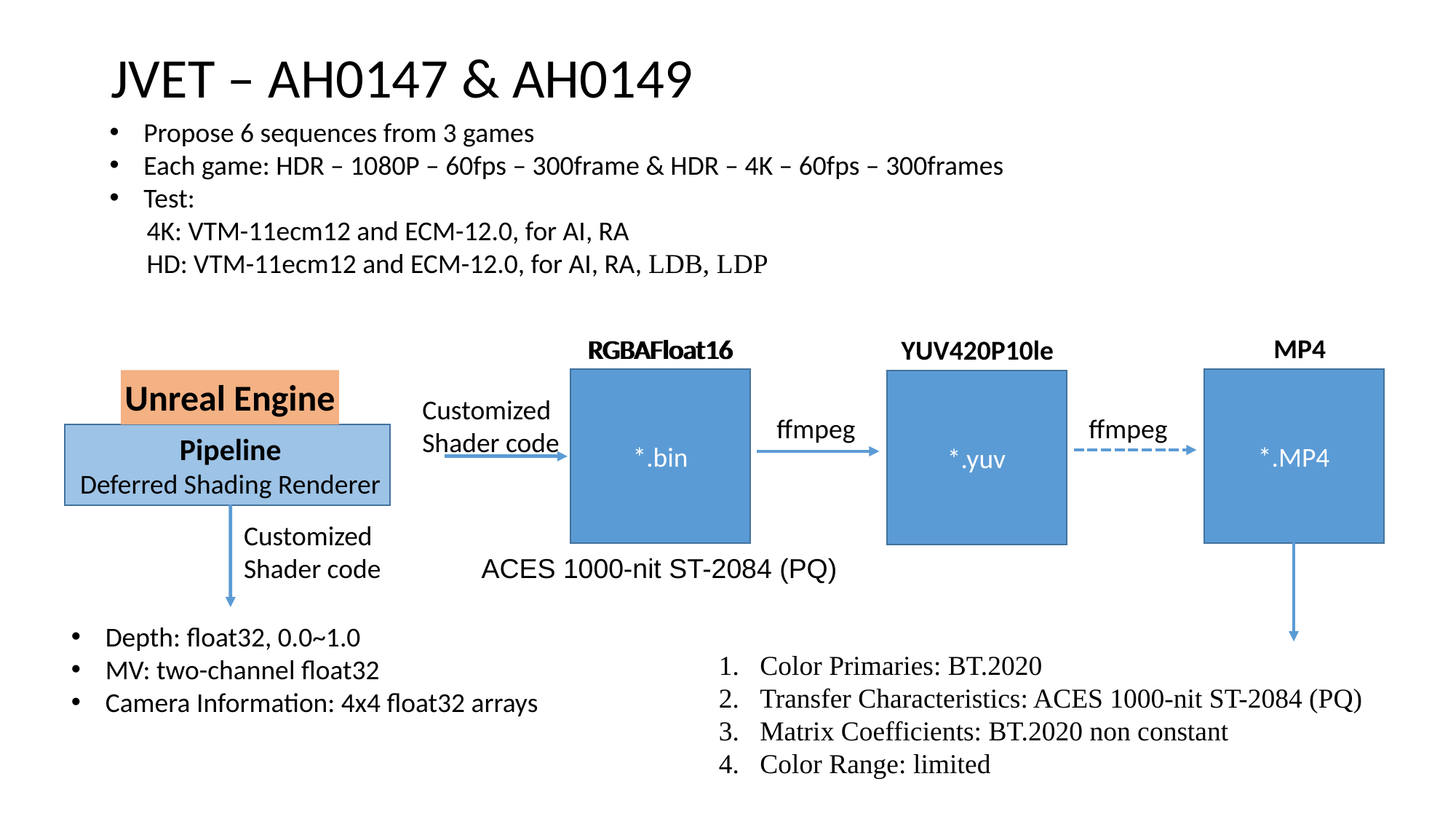

# JVET – AH0147 & AH0149
Propose 6 sequences from 3 games
Each game: HDR – 1080P – 60fps – 300frame & HDR – 4K – 60fps – 300frames
Test:
      4K: VTM-11ecm12 and ECM-12.0, for AI, RA
      HD: VTM-11ecm12 and ECM-12.0, for AI, RA, LDB, LDP
MP4
RGBAFloat16
RGBAFloat16
YUV420P10le
Unreal Engine
*.bin
*.MP4

*.yuv
Customized
Shader code
ffmpeg
ffmpeg

Pipeline
Deferred Shading Renderer
Customized
Shader code
ACES 1000-nit ST-2084 (PQ)
Depth: float32, 0.0~1.0
MV: two-channel float32
Camera Information: 4x4 float32 arrays
Color Primaries: BT.2020
Transfer Characteristics: ACES 1000-nit ST-2084 (PQ)
Matrix Coefficients: BT.2020 non constant
Color Range: limited